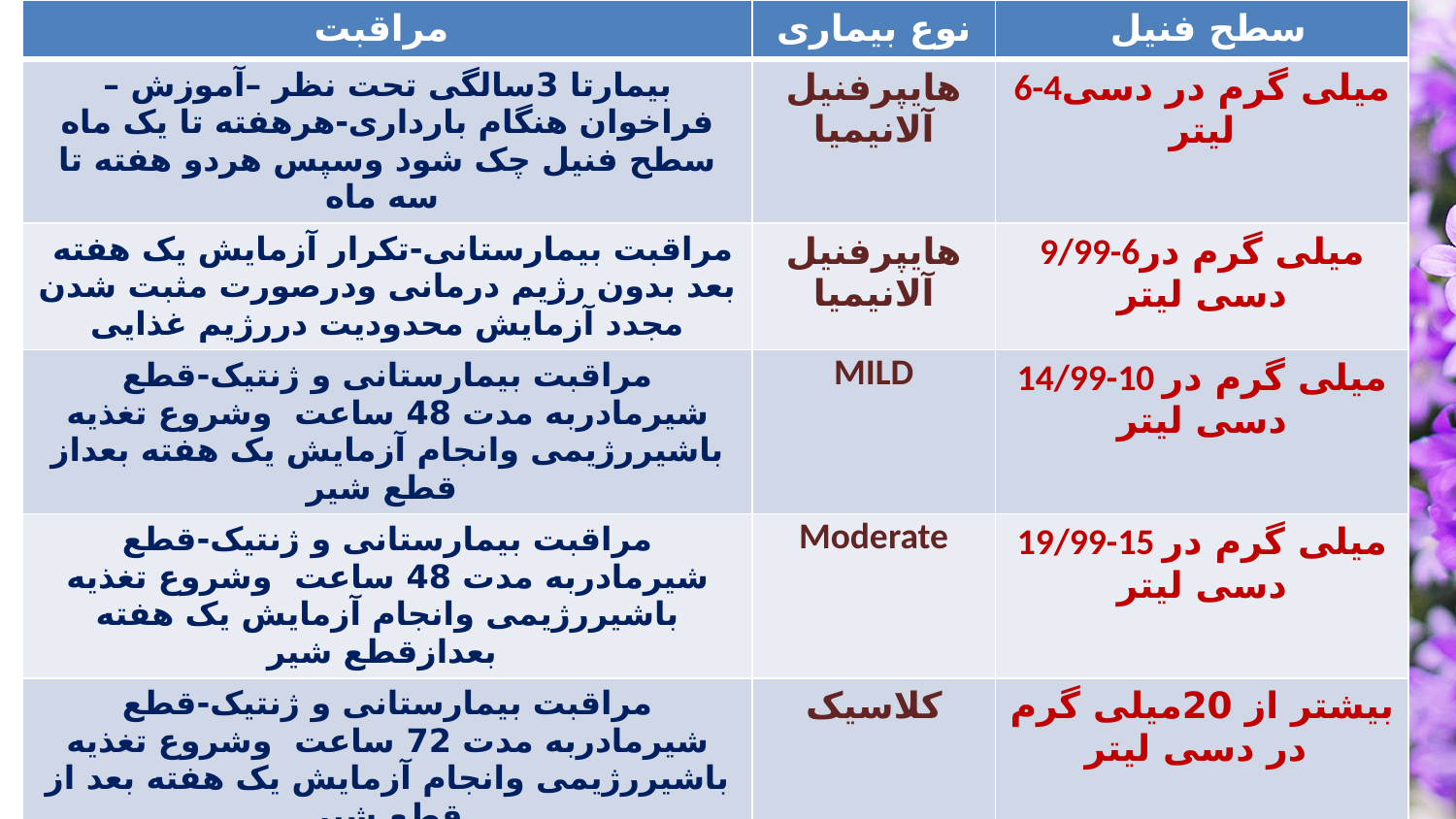

| مراقبت | نوع بیماری | سطح فنیل |
| --- | --- | --- |
| بیمارتا 3سالگی تحت نظر –آموزش –فراخوان هنگام بارداری-هرهفته تا یک ماه سطح فنیل چک شود وسپس هردو هفته تا سه ماه | هایپرفنیل آلانیمیا | 6-4میلی گرم در دسی لیتر |
| مراقبت بیمارستانی-تکرار آزمایش یک هفته بعد بدون رژیم درمانی ودرصورت مثبت شدن مجدد آزمایش محدودیت دررژیم غذایی | هایپرفنیل آلانیمیا | 9/99-6میلی گرم در دسی لیتر |
| مراقبت بیمارستانی و ژنتیک-قطع شیرمادربه مدت 48 ساعت وشروع تغذیه باشیررژیمی وانجام آزمایش یک هفته بعداز قطع شیر | MILD | 14/99-10 میلی گرم در دسی لیتر |
| مراقبت بیمارستانی و ژنتیک-قطع شیرمادربه مدت 48 ساعت وشروع تغذیه باشیررژیمی وانجام آزمایش یک هفته بعدازقطع شیر | Moderate | 19/99-15 میلی گرم در دسی لیتر |
| مراقبت بیمارستانی و ژنتیک-قطع شیرمادربه مدت 72 ساعت وشروع تغذیه باشیررژیمی وانجام آزمایش یک هفته بعد از قطع شیر | کلاسیک | بیشتر از 20میلی گرم در دسی لیتر |
| در فنیل کتونوری غیرکلاسیک هم میزان فنیل آلانین اندکی بالاست وممکن است در محدوده 10-2 میلی گرم در دسی لیتر باشد ، در موارد نادر ممکن است بالای 10 باشد ،در تمام این بیماران باید نئوپترین،بیوپترین ادرار و..اندازه گیری شود و درصورت تایید فنیل کتونوری بدخیم یا غیرکلاسیک باید مراقبت بیمارستانی و مراقبت ژنتیک ،رژیم غذایی و دارویی انجام شود. |  |  |